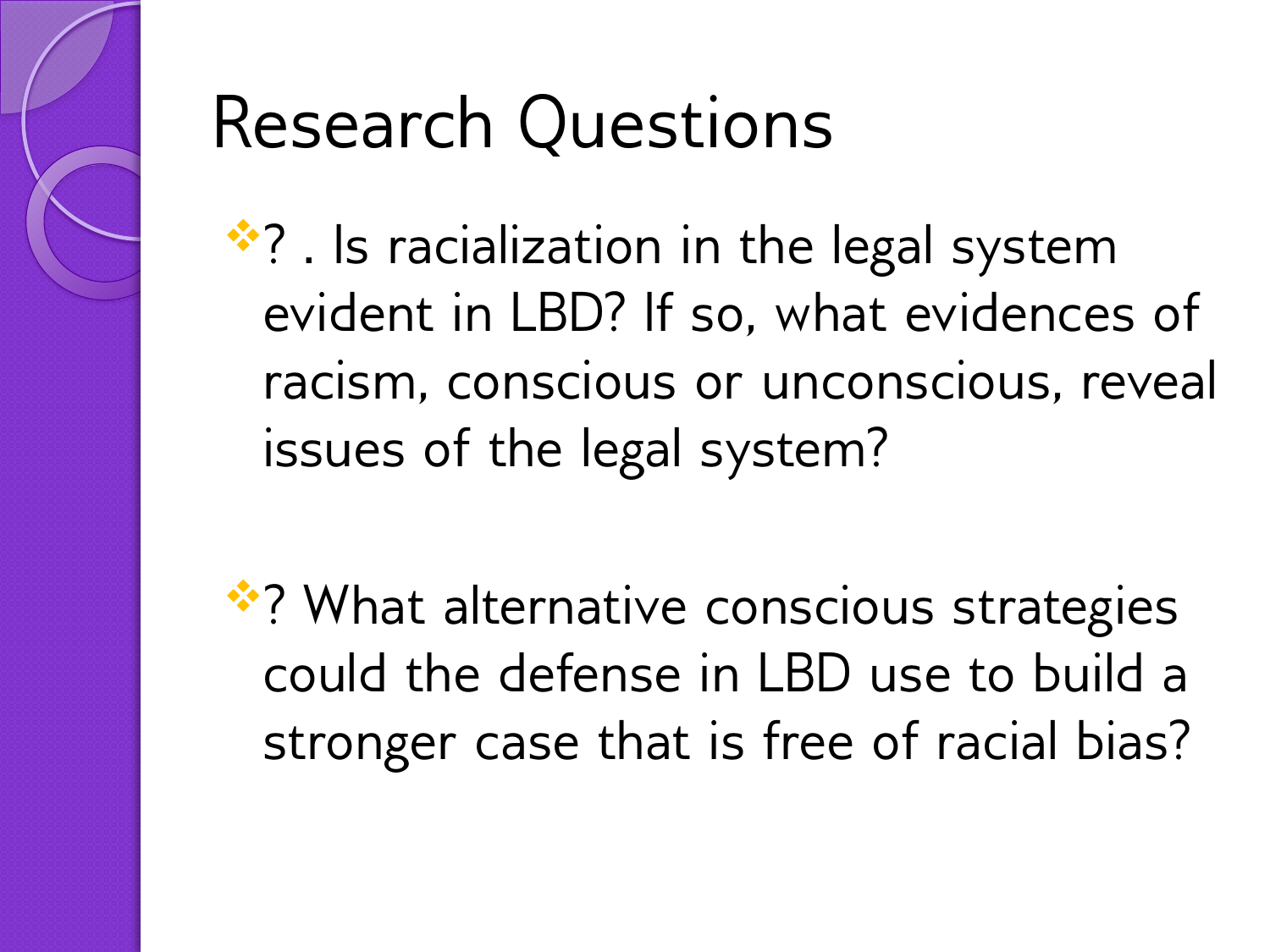

# Research Questions
? . Is racialization in the legal system evident in LBD? If so, what evidences of racism, conscious or unconscious, reveal issues of the legal system?

? What alternative conscious strategies could the defense in LBD use to build a stronger case that is free of racial bias?